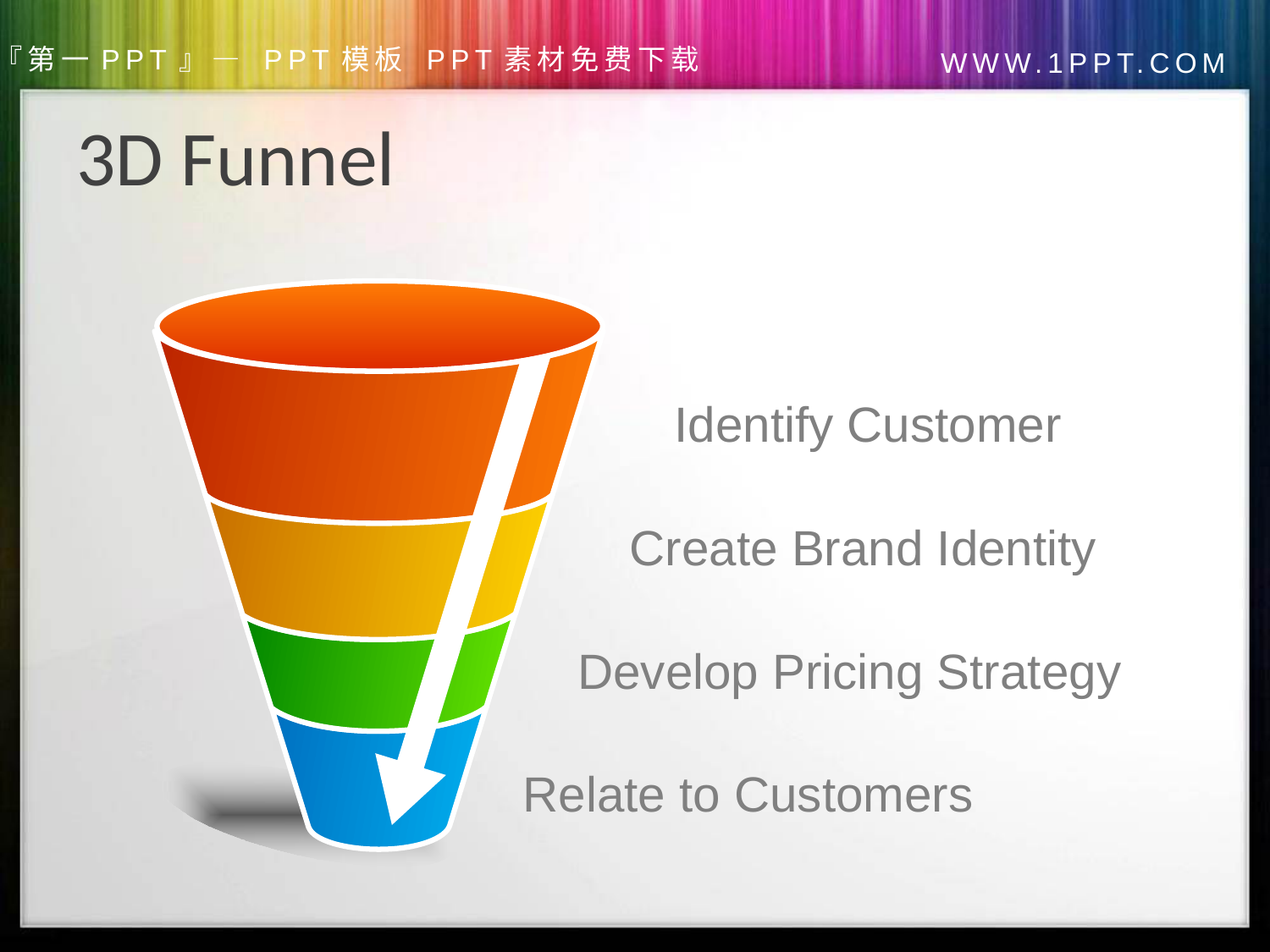

3D Funnel

Identify Customer
Create Brand Identity
Develop Pricing Strategy
Relate to Customers